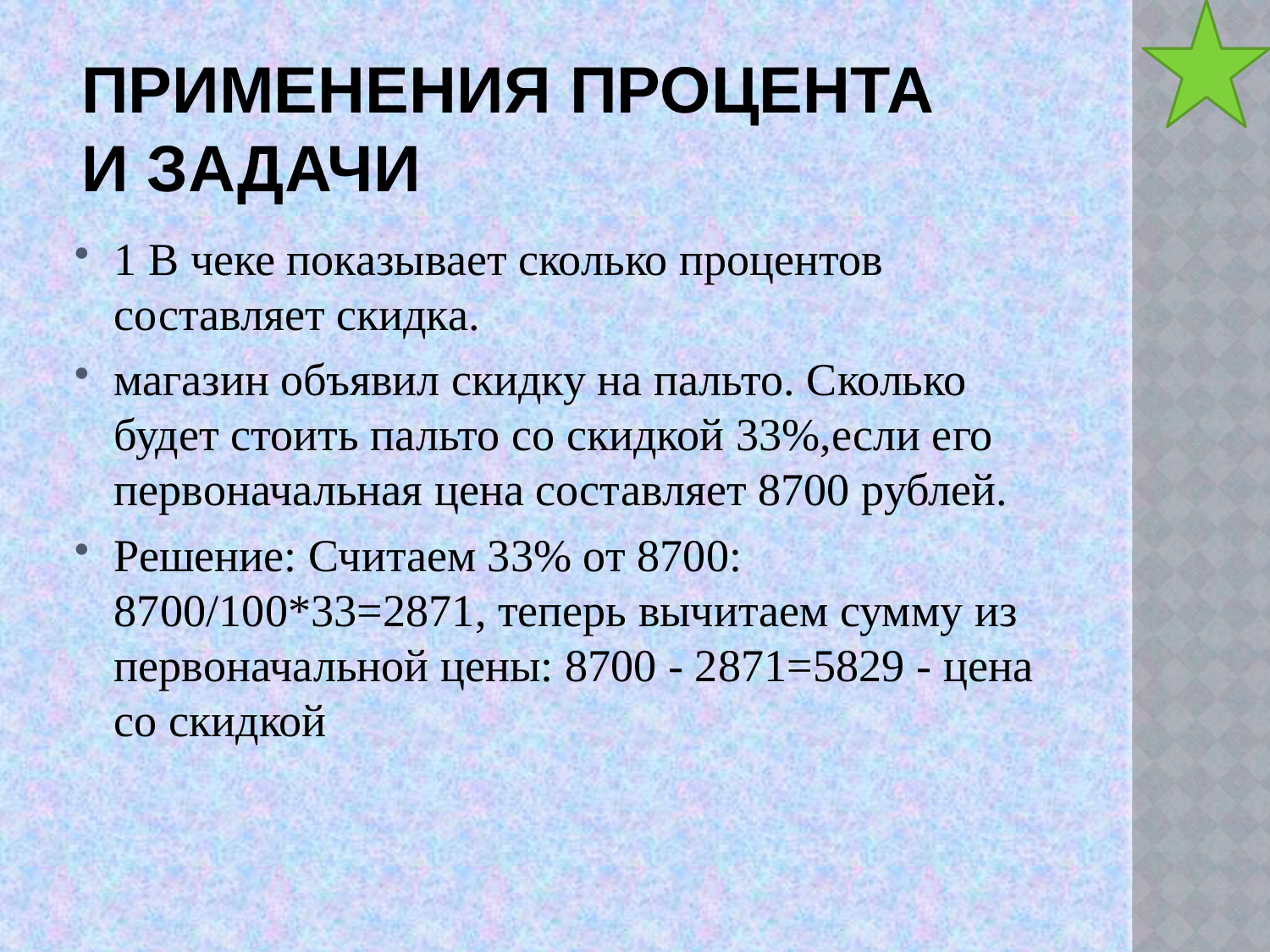

# Применения процента и задачи
1 В чеке показывает сколько процентов составляет скидка.
магазин объявил скидку на пальто. Сколько будет стоить пальто со скидкой 33%,если его первоначальная цена составляет 8700 рублей.
Решение: Считаем 33% от 8700: 8700/100*33=2871, теперь вычитаем сумму из первоначальной цены: 8700 - 2871=5829 - цена со скидкой